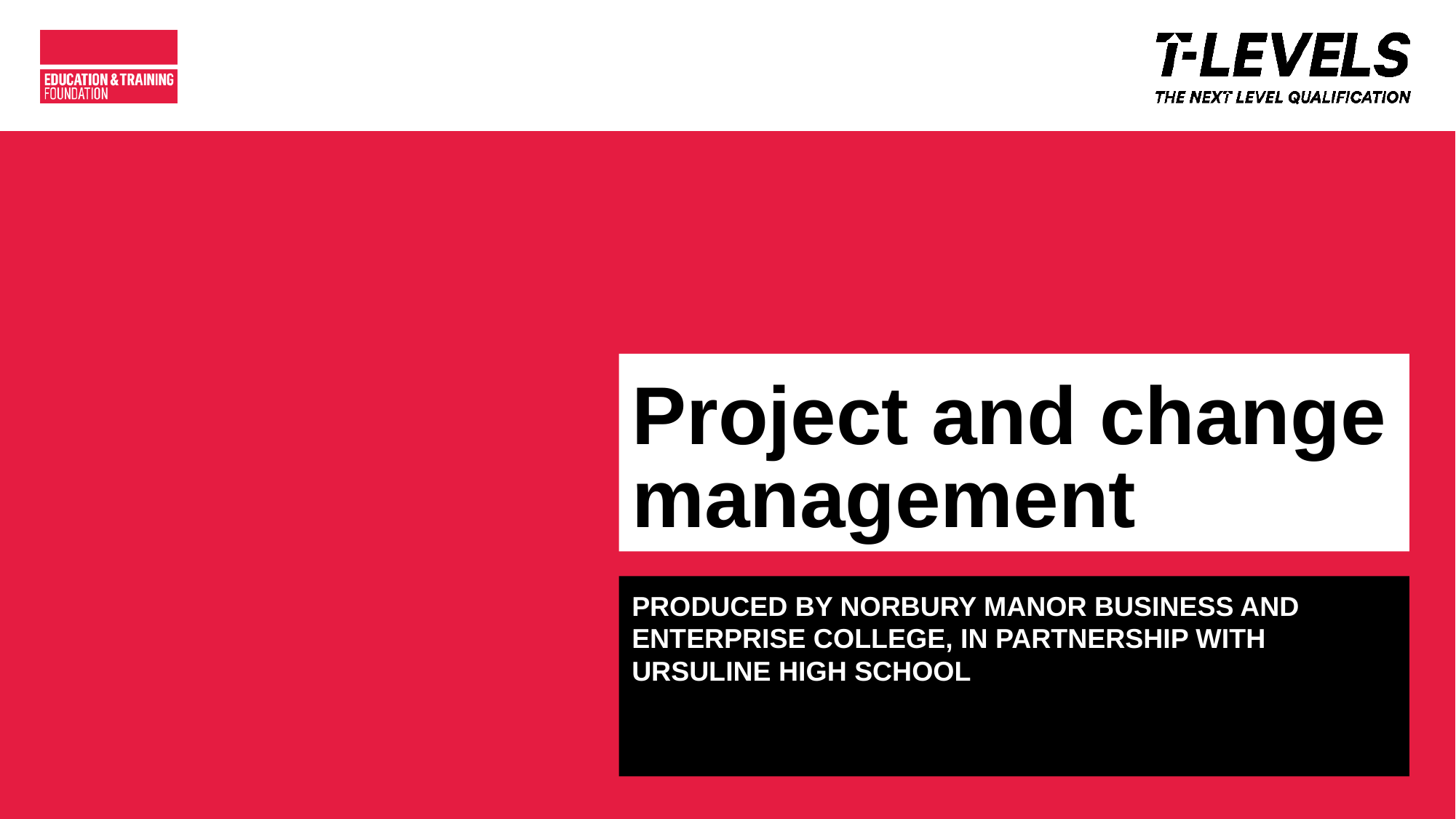

# Project and change management

PRODUCED BY NORBURY MANOR BUSINESS AND ENTERPRISE COLLEGE, IN PARTNERSHIP WITH URSULINE HIGH SCHOOL